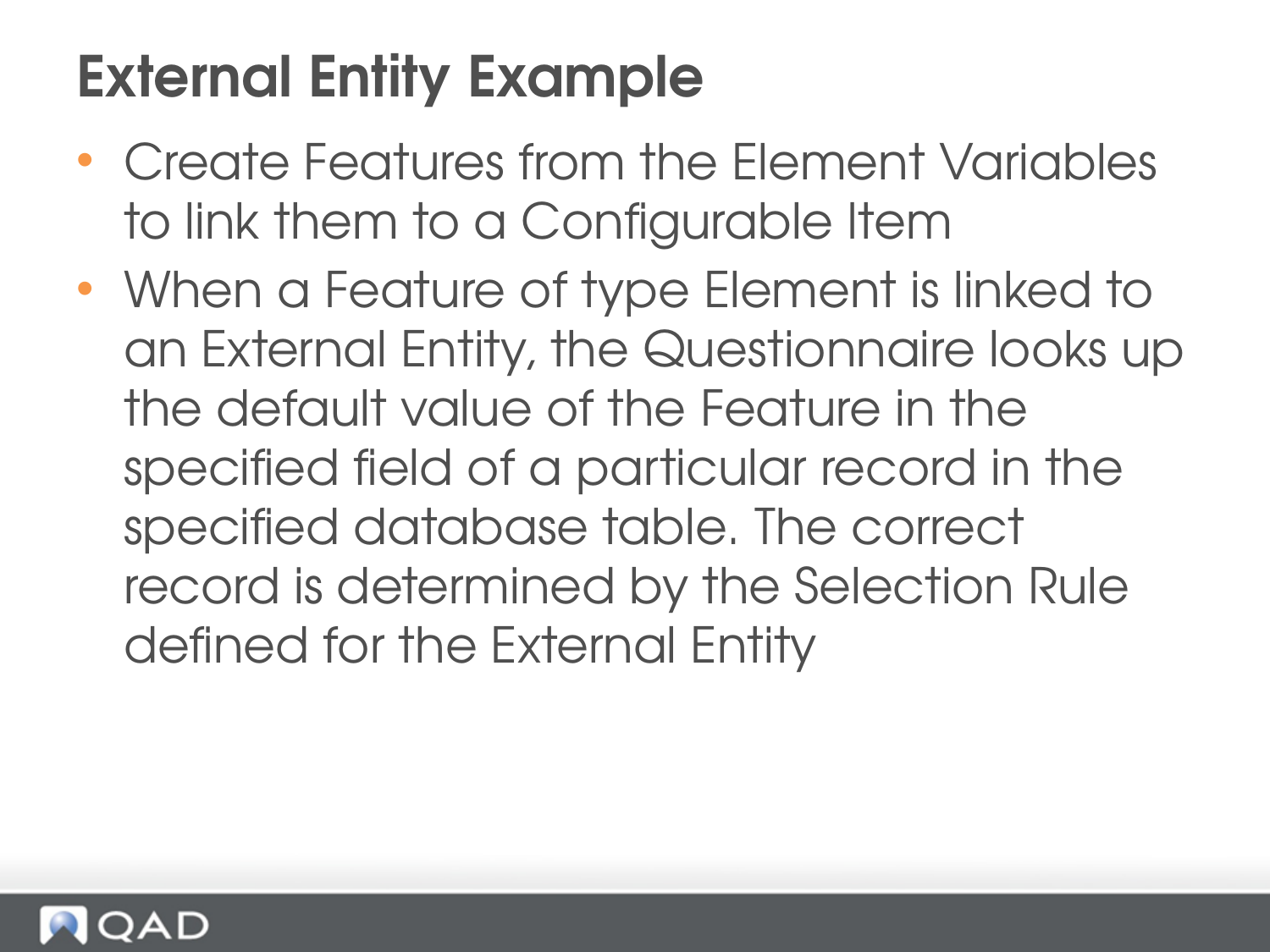

# External Entity Example
Create Features from the Element Variables to link them to a Configurable Item
When a Feature of type Element is linked to an External Entity, the Questionnaire looks up the default value of the Feature in the specified field of a particular record in the specified database table. The correct record is determined by the Selection Rule defined for the External Entity